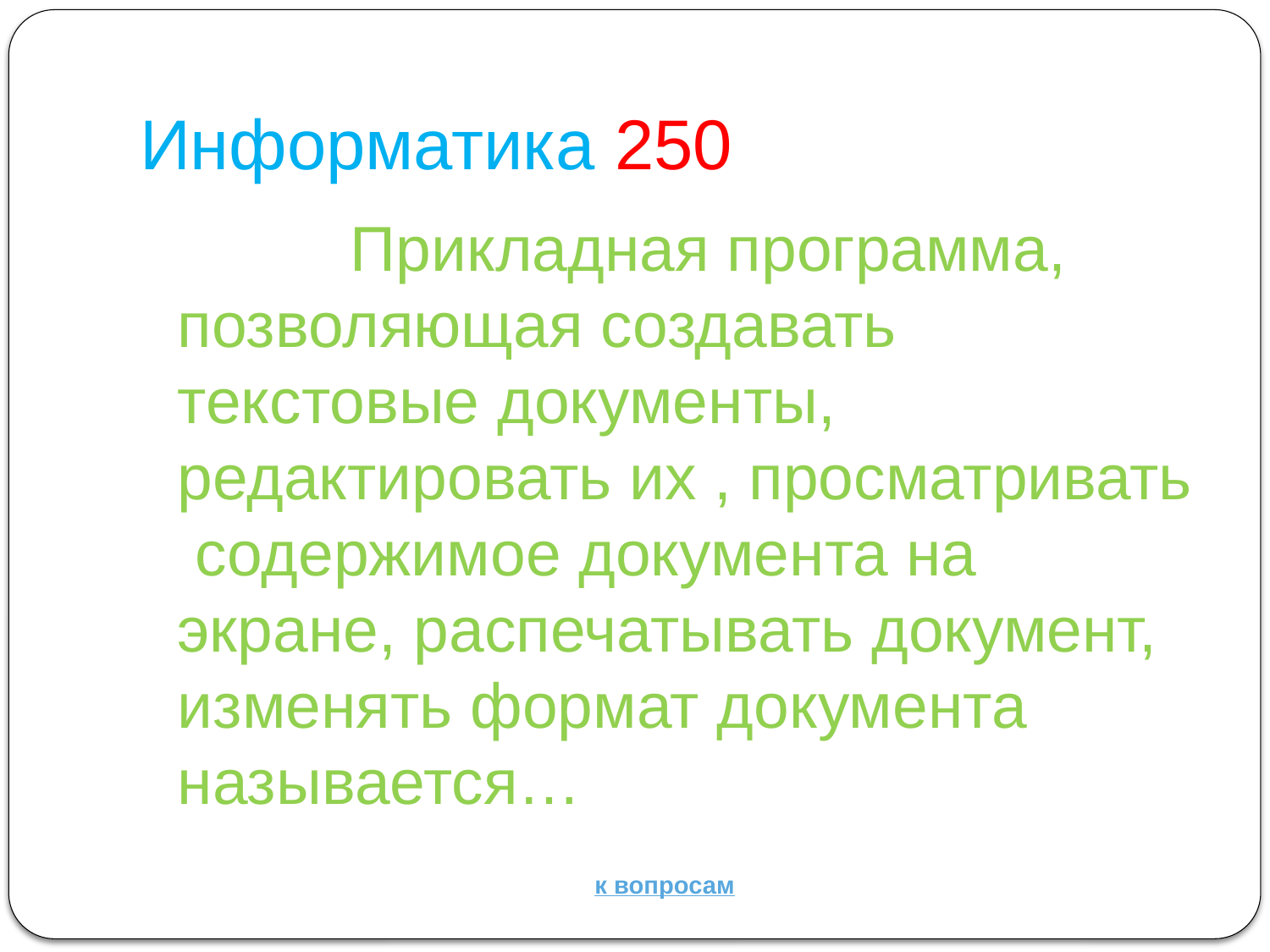

# Информатика 250
            Прикладная программа, позволяющая создавать текстовые документы, редактировать их , просматривать  содержимое документа на экране, распечатывать документ, изменять формат документа называется…
к вопросам